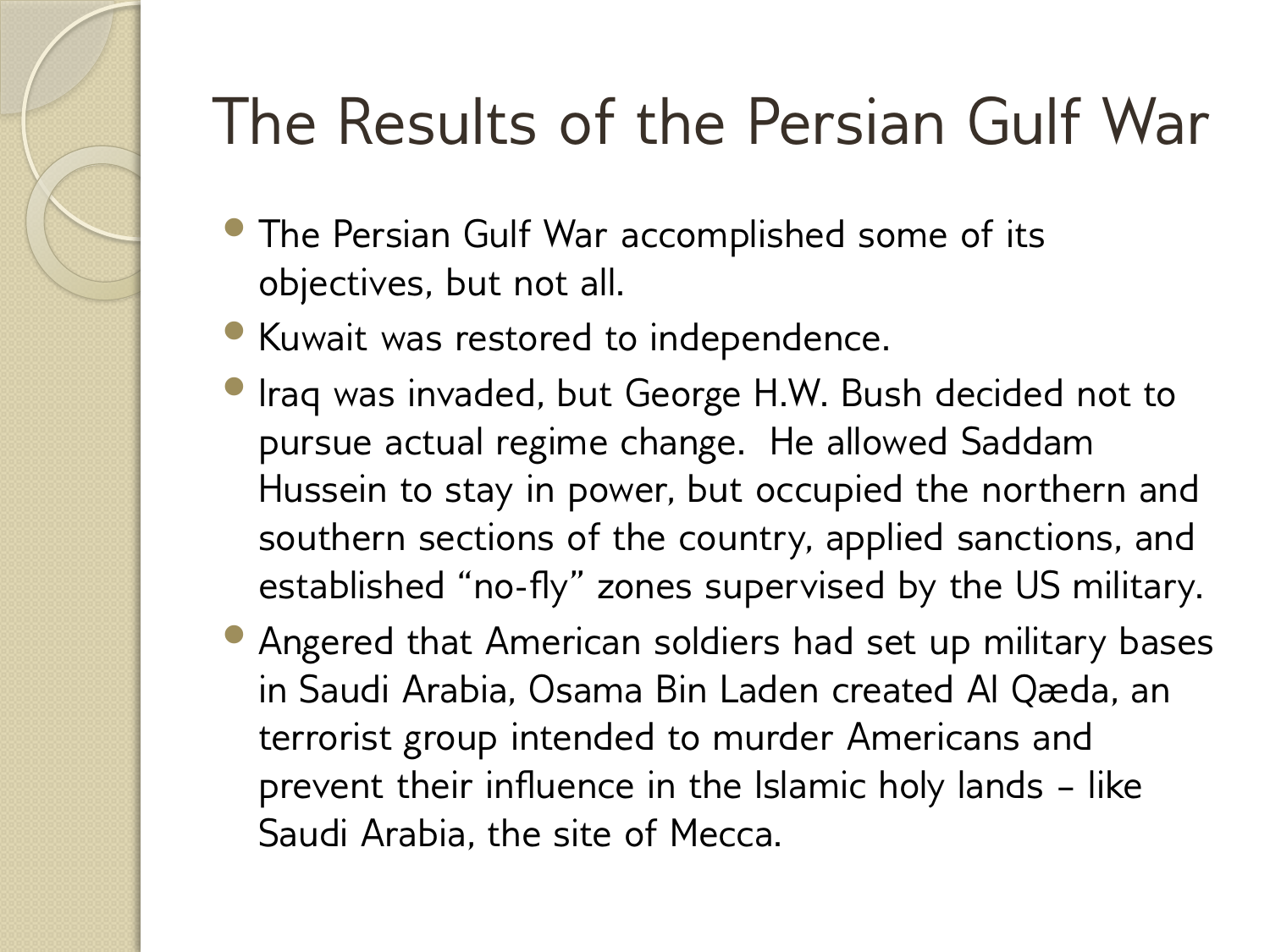

# The Results of the Persian Gulf War
The Persian Gulf War accomplished some of its objectives, but not all.
Kuwait was restored to independence.
Iraq was invaded, but George H.W. Bush decided not to pursue actual regime change.  He allowed Saddam Hussein to stay in power, but occupied the northern and southern sections of the country, applied sanctions, and established “no-fly” zones supervised by the US military.
Angered that American soldiers had set up military bases in Saudi Arabia, Osama Bin Laden created Al Qaeda, an terrorist group intended to murder Americans and prevent their influence in the Islamic holy lands – like Saudi Arabia, the site of Mecca.